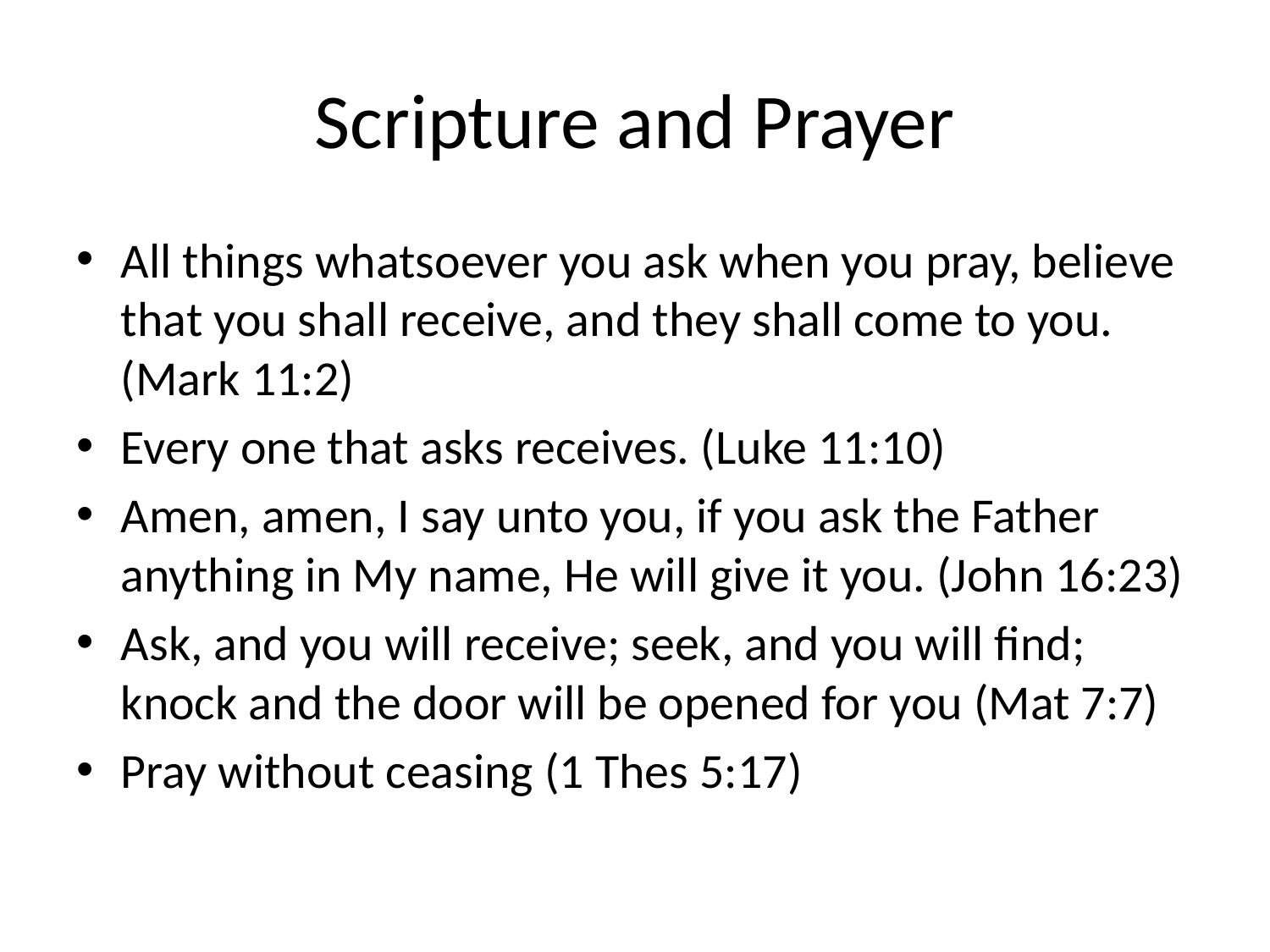

# Scripture and Prayer
All things whatsoever you ask when you pray, believe that you shall receive, and they shall come to you. (Mark 11:2)
Every one that asks receives. (Luke 11:10)
Amen, amen, I say unto you, if you ask the Father anything in My name, He will give it you. (John 16:23)
Ask, and you will receive; seek, and you will find; knock and the door will be opened for you (Mat 7:7)
Pray without ceasing (1 Thes 5:17)